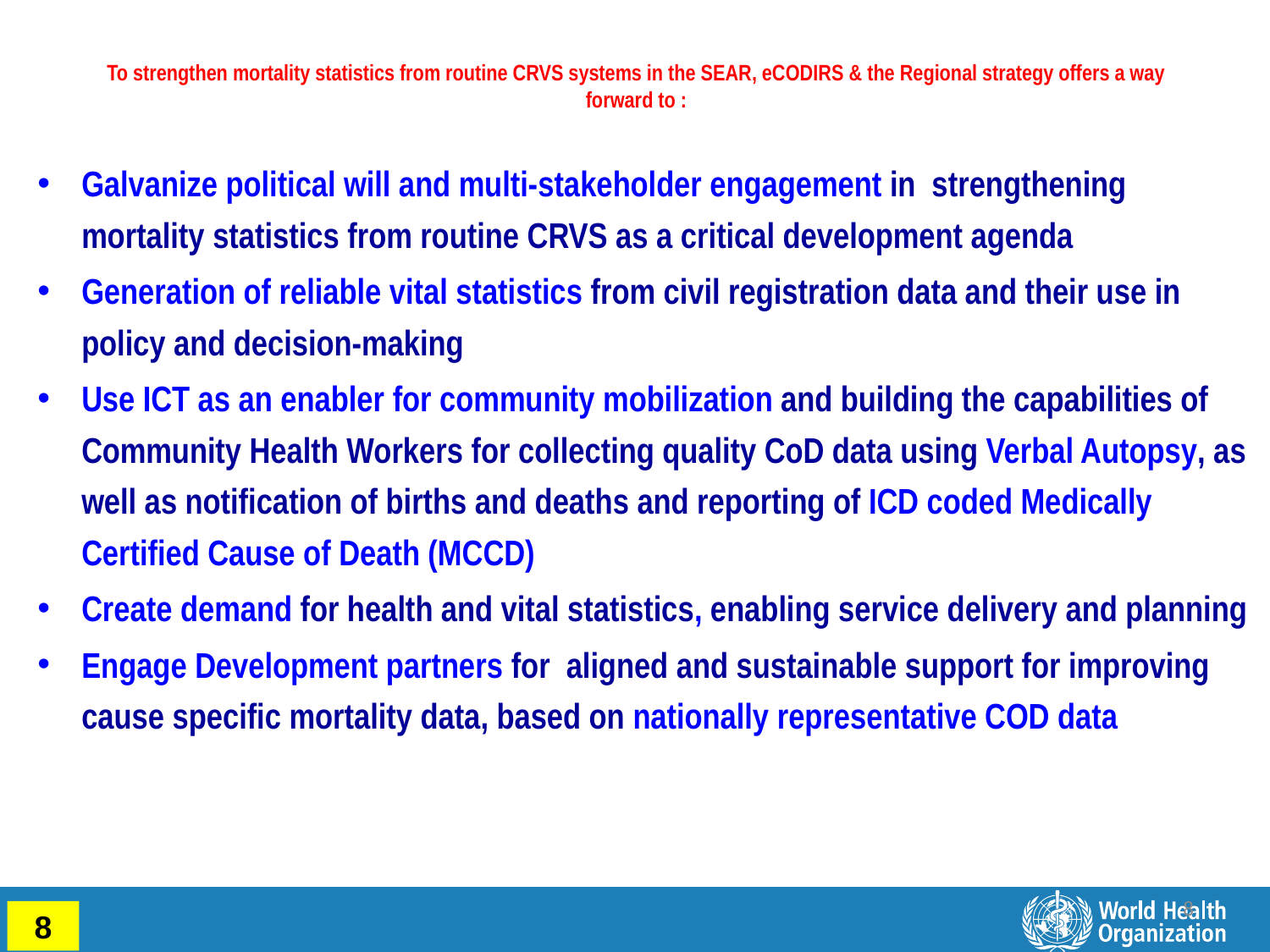

# To strengthen mortality statistics from routine CRVS systems in the SEAR, eCODIRS & the Regional strategy offers a way forward to :

Galvanize political will and multi-stakeholder engagement in  strengthening mortality statistics from routine CRVS as a critical development agenda
Generation of reliable vital statistics from civil registration data and their use in policy and decision-making
Use ICT as an enabler for community mobilization and building the capabilities of Community Health Workers for collecting quality CoD data using Verbal Autopsy, as well as notification of births and deaths and reporting of ICD coded Medically Certified Cause of Death (MCCD)
Create demand for health and vital statistics, enabling service delivery and planning
Engage Development partners for  aligned and sustainable support for improving cause specific mortality data, based on nationally representative COD data
8